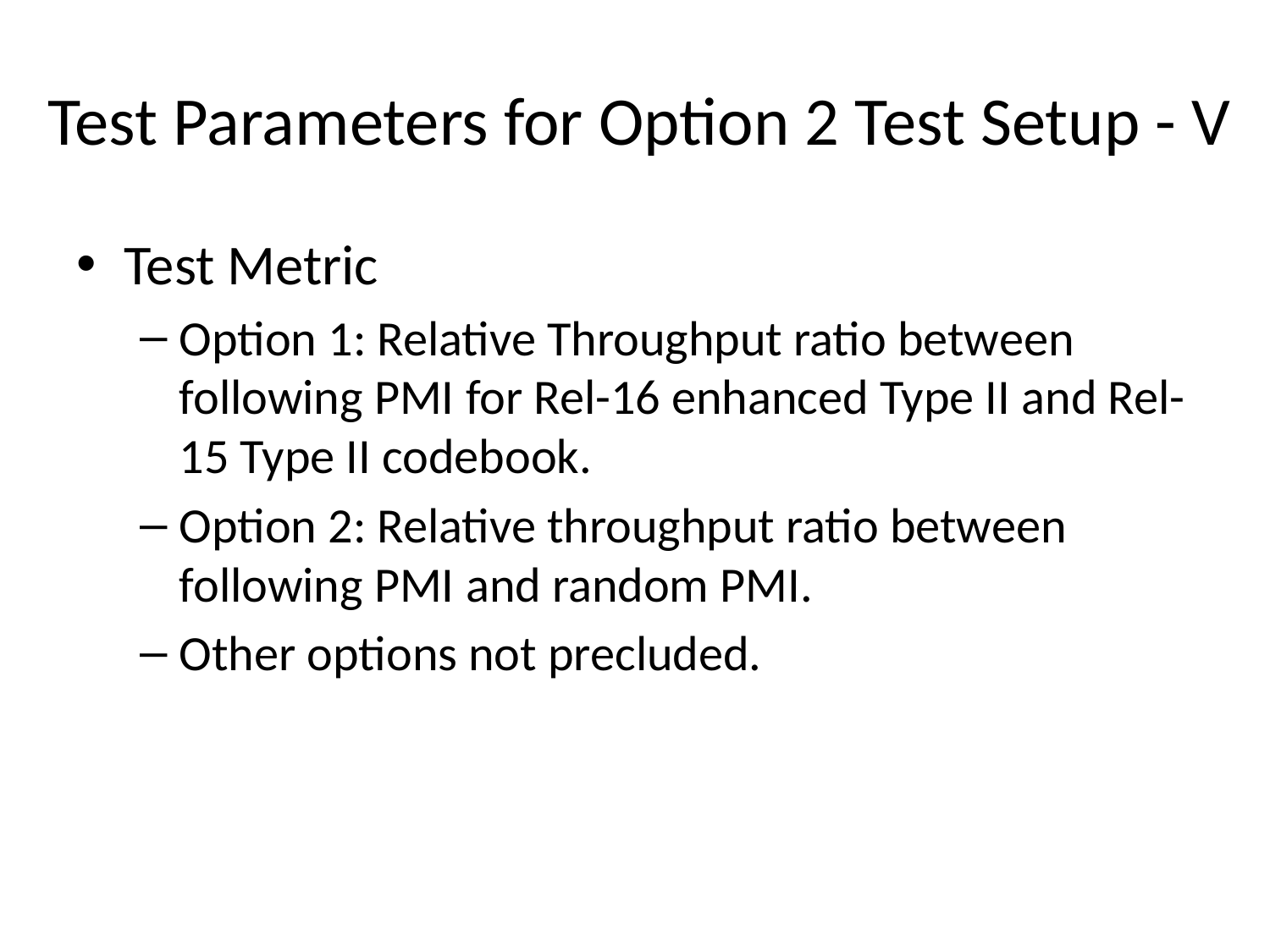

# Test Parameters for Option 2 Test Setup - V
Test Metric
Option 1: Relative Throughput ratio between following PMI for Rel-16 enhanced Type II and Rel-15 Type II codebook.
Option 2: Relative throughput ratio between following PMI and random PMI.
Other options not precluded.